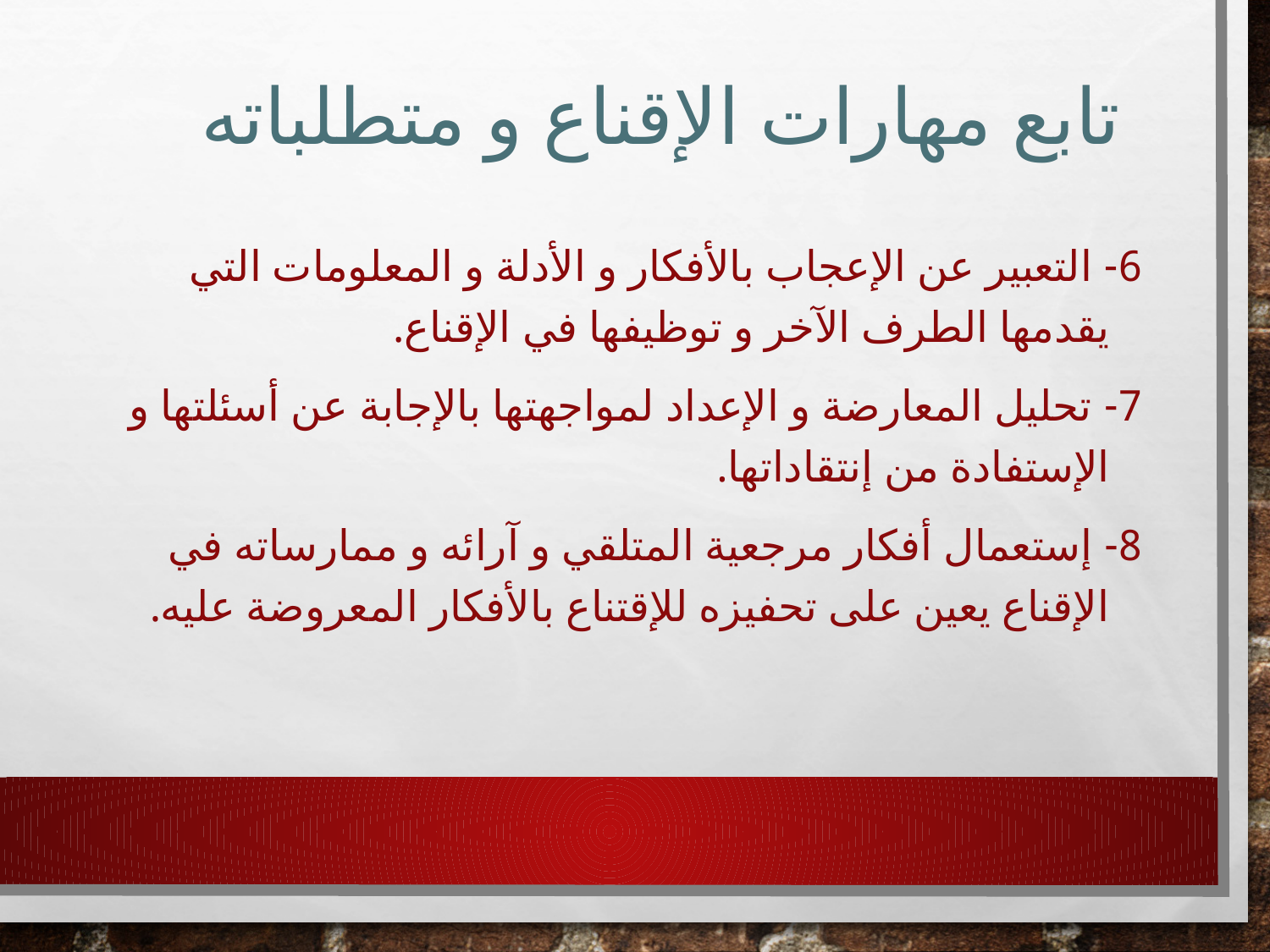

# تابع مهارات الإقناع و متطلباته
6- التعبير عن الإعجاب بالأفكار و الأدلة و المعلومات التي يقدمها الطرف الآخر و توظيفها في الإقناع.
7- تحليل المعارضة و الإعداد لمواجهتها بالإجابة عن أسئلتها و الإستفادة من إنتقاداتها.
8- إستعمال أفكار مرجعية المتلقي و آرائه و ممارساته في الإقناع يعين على تحفيزه للإقتناع بالأفكار المعروضة عليه.